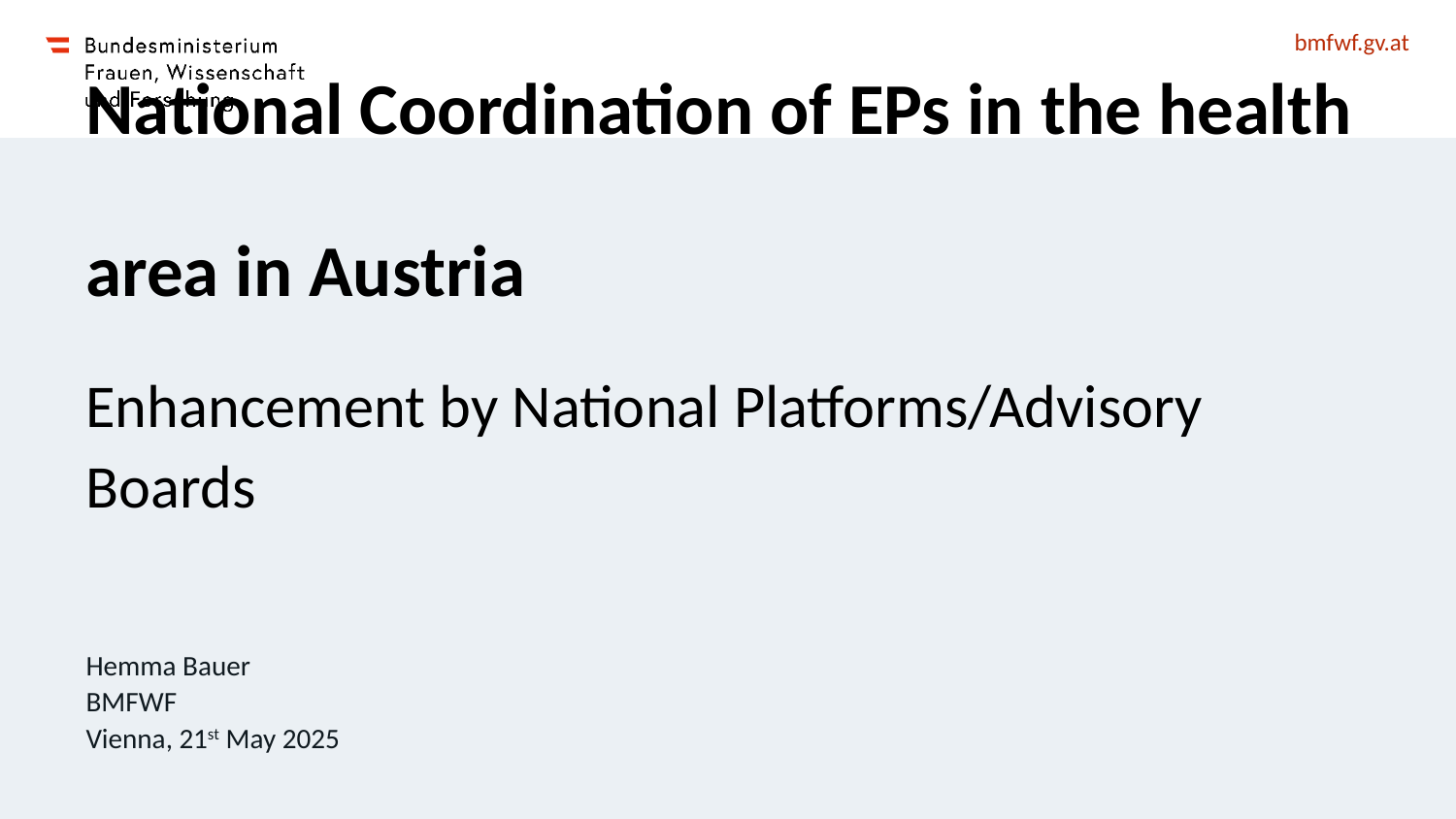

# National Coordination of EPs in the health area in Austria
Enhancement by National Platforms/Advisory Boards
Hemma Bauer
BMFWF
Vienna, 21st May 2025